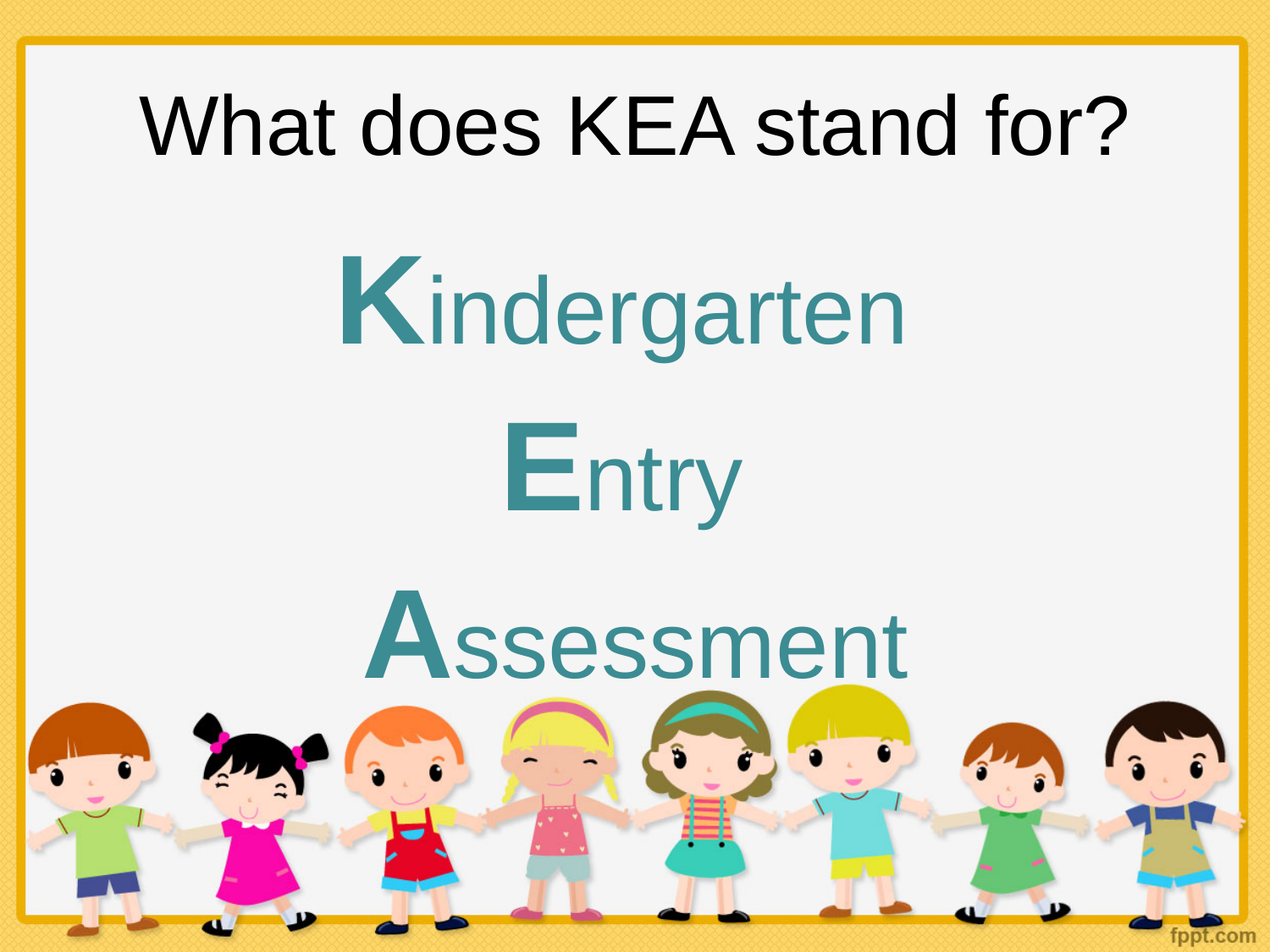

# What does KEA stand for?
Kindergarten
Entry
Assessment